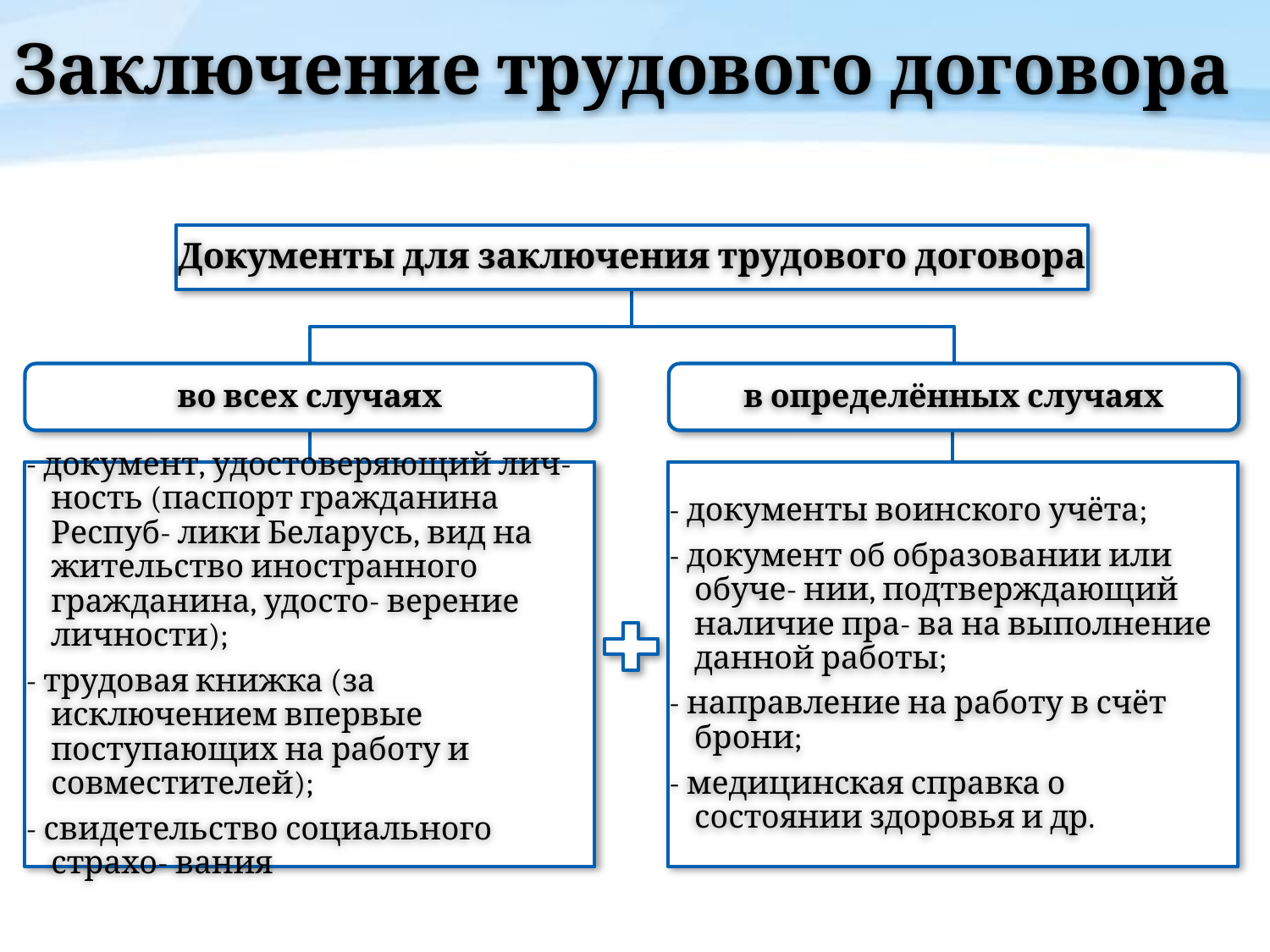

# Заключение трудового договора

Документы для заключения трудового договора

во всех случаях
в определённых случаях

- документ, удостоверяющий лич- ность (паспорт гражданина Респуб- лики Беларусь, вид на жительство иностранного гражданина, удосто- верение личности);
- трудовая книжка (за исключением впервые поступающих на работу и совместителей);
- свидетельство социального страхо- вания

- документы воинского учёта;
- документ об образовании или обуче- нии, подтверждающий наличие пра- ва на выполнение данной работы;
- направление на работу в счёт брони;
- медицинская справка о состоянии здоровья и др.